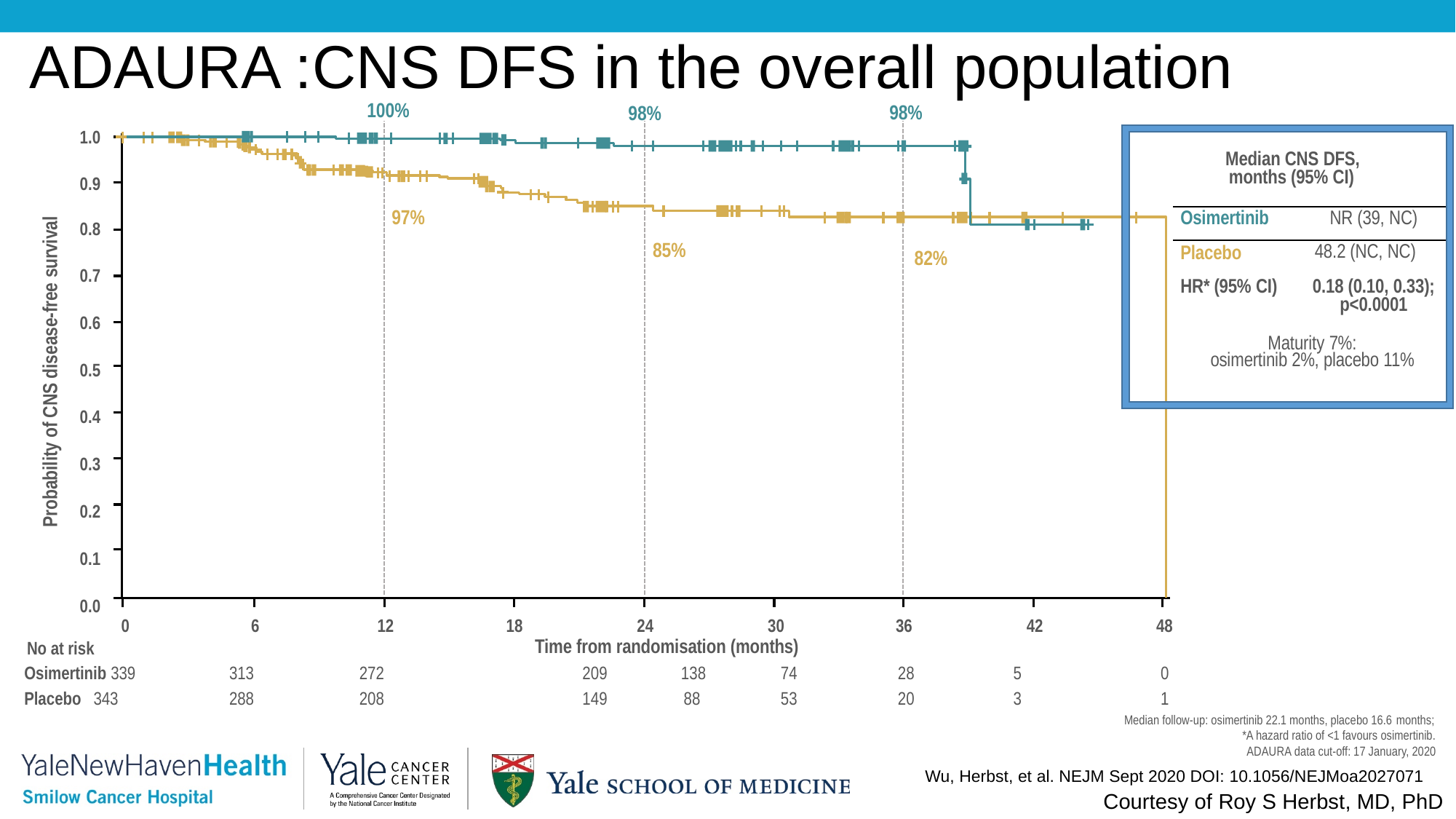

ADAURA :CNS DFS in the overall population
100%
98%
98%

1.0

0.9

| Median CNS DFS, months (95% CI) |  |
| --- | --- |
| Osimertinib | NR (39, NC) |
| Placebo | 48.2 (NC, NC) |
| HR\* (95% CI) | 0.18 (0.10, 0.33); p<0.0001 |
| Maturity 7%: osimertinib 2%, placebo 11% |  |
97%
Probability of CNS disease-free survival
0.8
85%
82%
0.7

0.6

0.5

0.4

0.3

0.2

0.1

0.0
0
6
12
18
24
30
36
42
48
| No at risk |  |  | Time from randomisation (months) |  |  |  |
| --- | --- | --- | --- | --- | --- | --- |
| Osimertinib 339 | 313 | 272 | 209 138 74 | 28 | 5 | 0 |
| Placebo 343 | 288 | 208 | 149 88 53 | 20 | 3 | 1 |
Median follow-up: osimertinib 22.1 months, placebo 16.6 months;
*A hazard ratio of <1 favours osimertinib.  ADAURA data cut-off: 17 January, 2020
Wu, Herbst, et al. NEJM Sept 2020 DOI: 10.1056/NEJMoa2027071
Courtesy of Roy S Herbst, MD, PhD